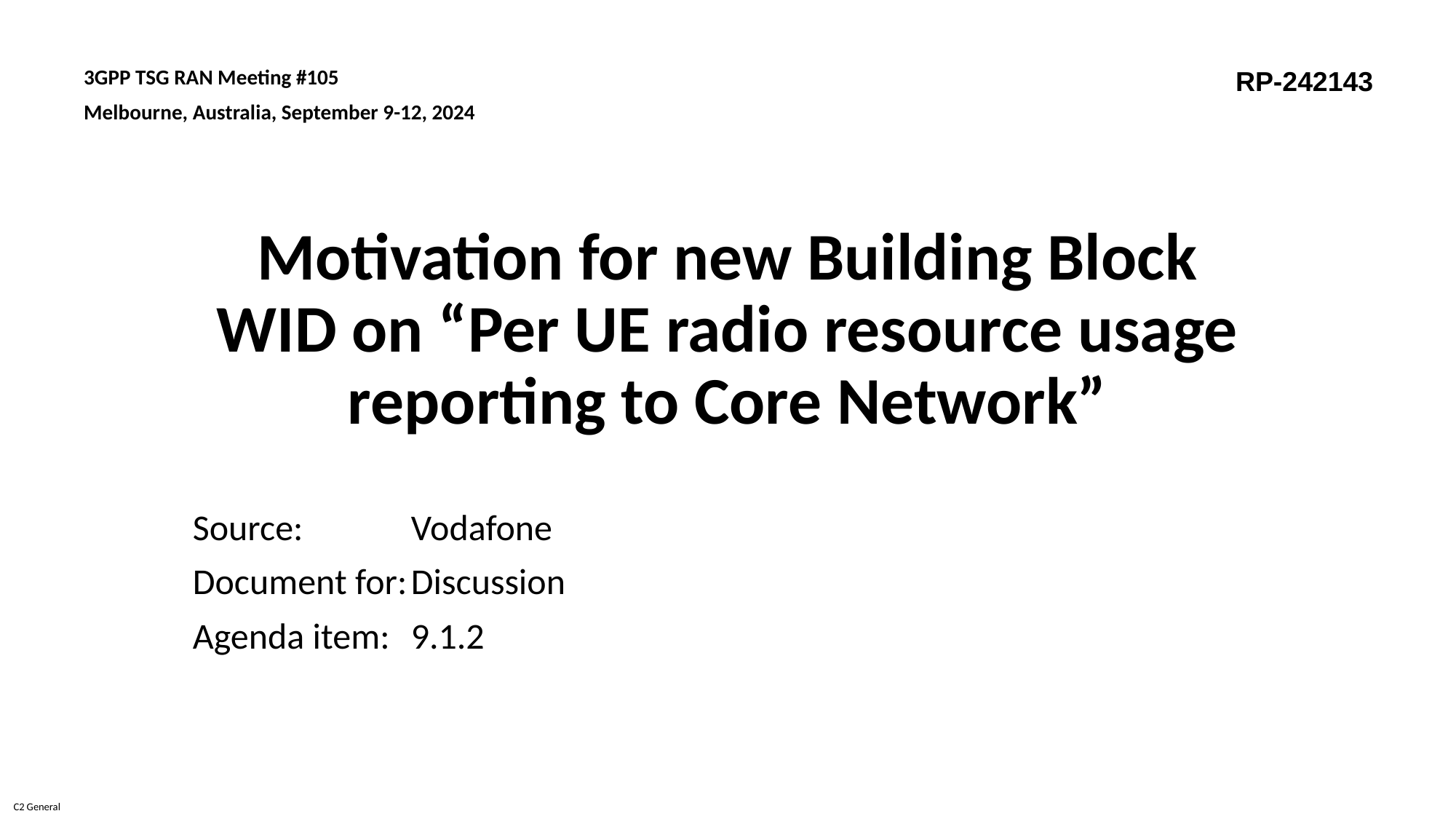

3GPP TSG RAN Meeting #105
Melbourne, Australia, September 9-12, 2024
RP-242143
# Motivation for new Building Block WID on “Per UE radio resource usage reporting to Core Network”
Source: 	Vodafone
Document for:	Discussion
Agenda item:	9.1.2